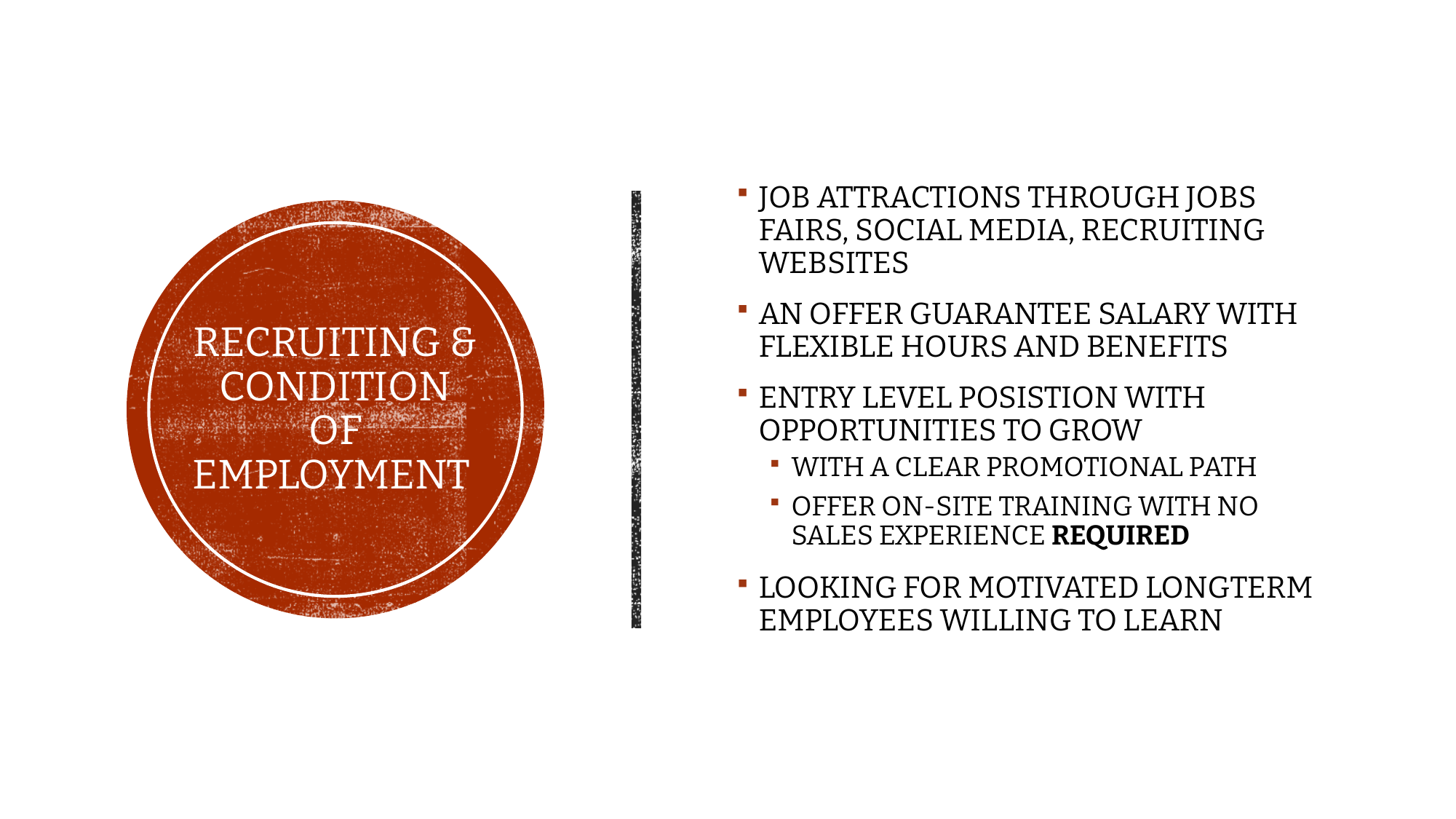

JOB ATTRACTIONS THROUGH JOBS FAIRS, SOCIAL MEDIA, RECRUITING WEBSITES
AN OFFER GUARANTEE SALARY WITH FLEXIBLE HOURS AND BENEFITS
ENTRY LEVEL POSISTION WITH OPPORTUNITIES TO GROW
WITH A CLEAR PROMOTIONAL PATH
OFFER ON-SITE TRAINING WITH NO SALES EXPERIENCE REQUIRED
LOOKING FOR MOTIVATED LONGTERM EMPLOYEES WILLING TO LEARN

# RECRUITING & CONDITION OF EMPLOYMENT